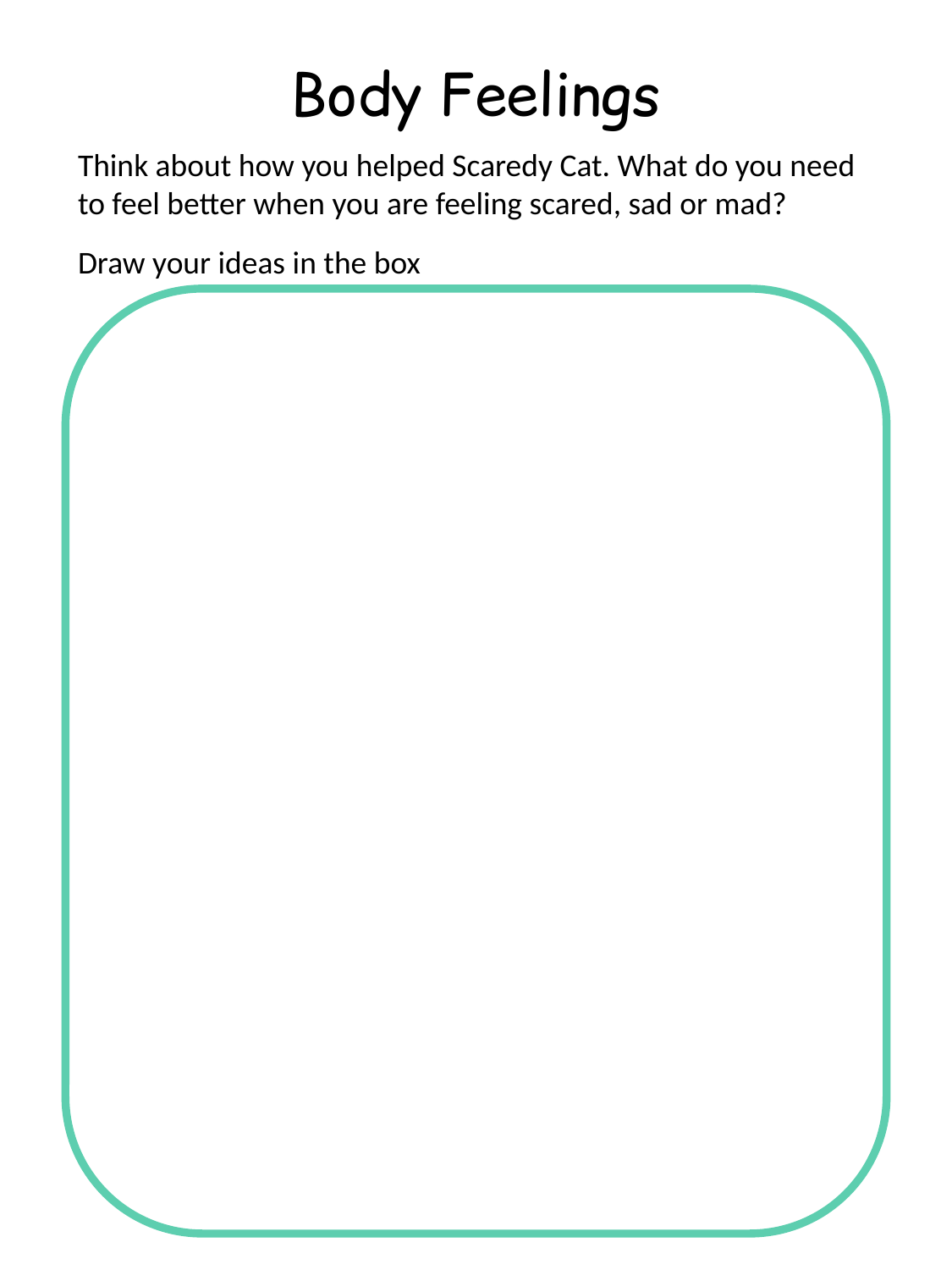

# Body Feelings
Think about how you helped Scaredy Cat. What do you need to feel better when you are feeling scared, sad or mad?
Draw your ideas in the box